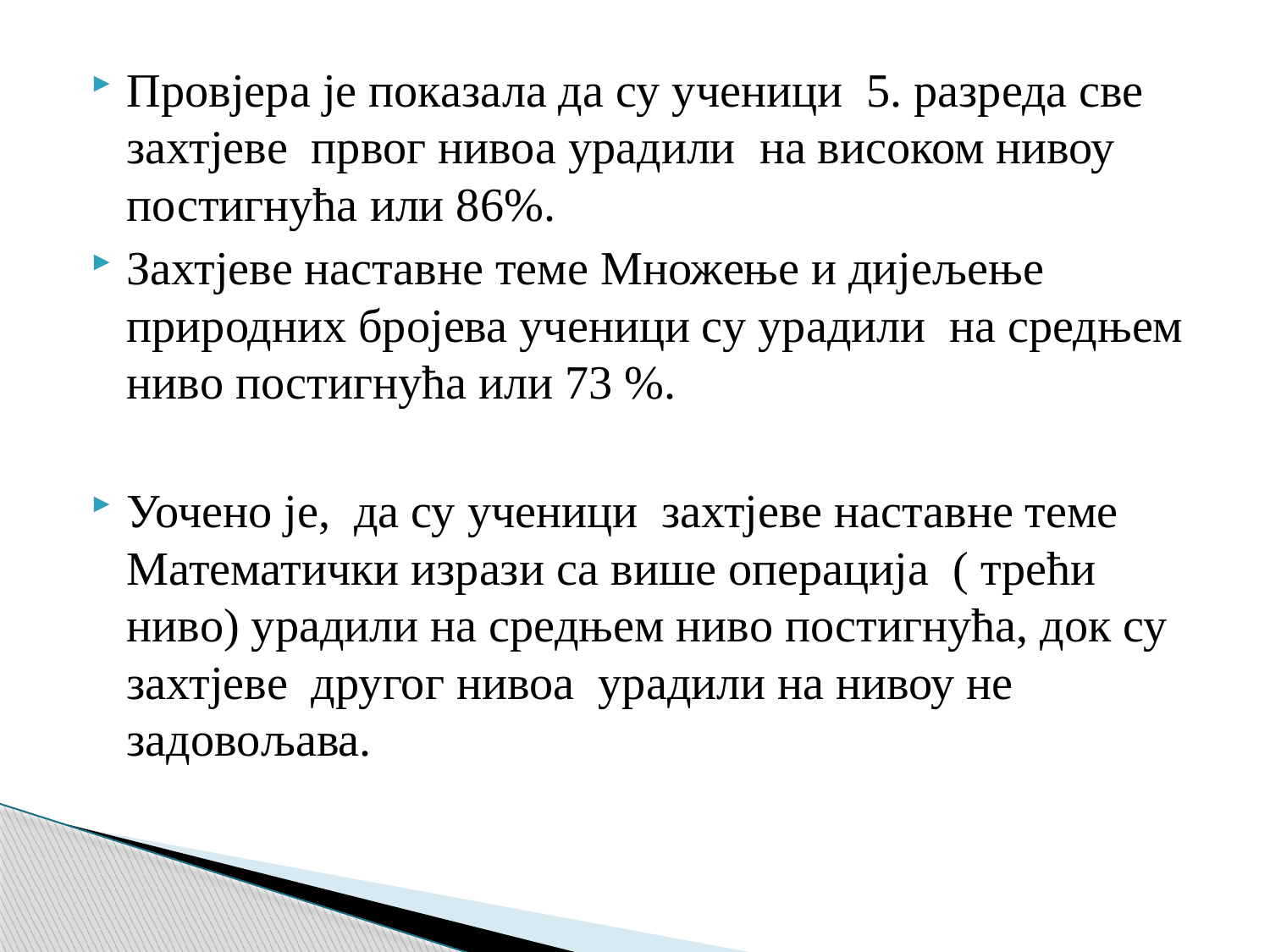

Провјера је показала да су ученици  5. разреда све захтјеве  првог нивоа урадили  на високом нивоу  постигнућа или 86%.
Захтјеве наставне теме Множење и дијељење природних бројева ученици су урадили  на средњем  ниво постигнућа или 73 %.

Уочено је,  да су ученици  захтјеве наставне теме Математички изрази са више операција  ( трећи ниво) урадили на средњем ниво постигнућа, док су  захтјеве  другог нивоа  урадили на нивоу не задовољава.